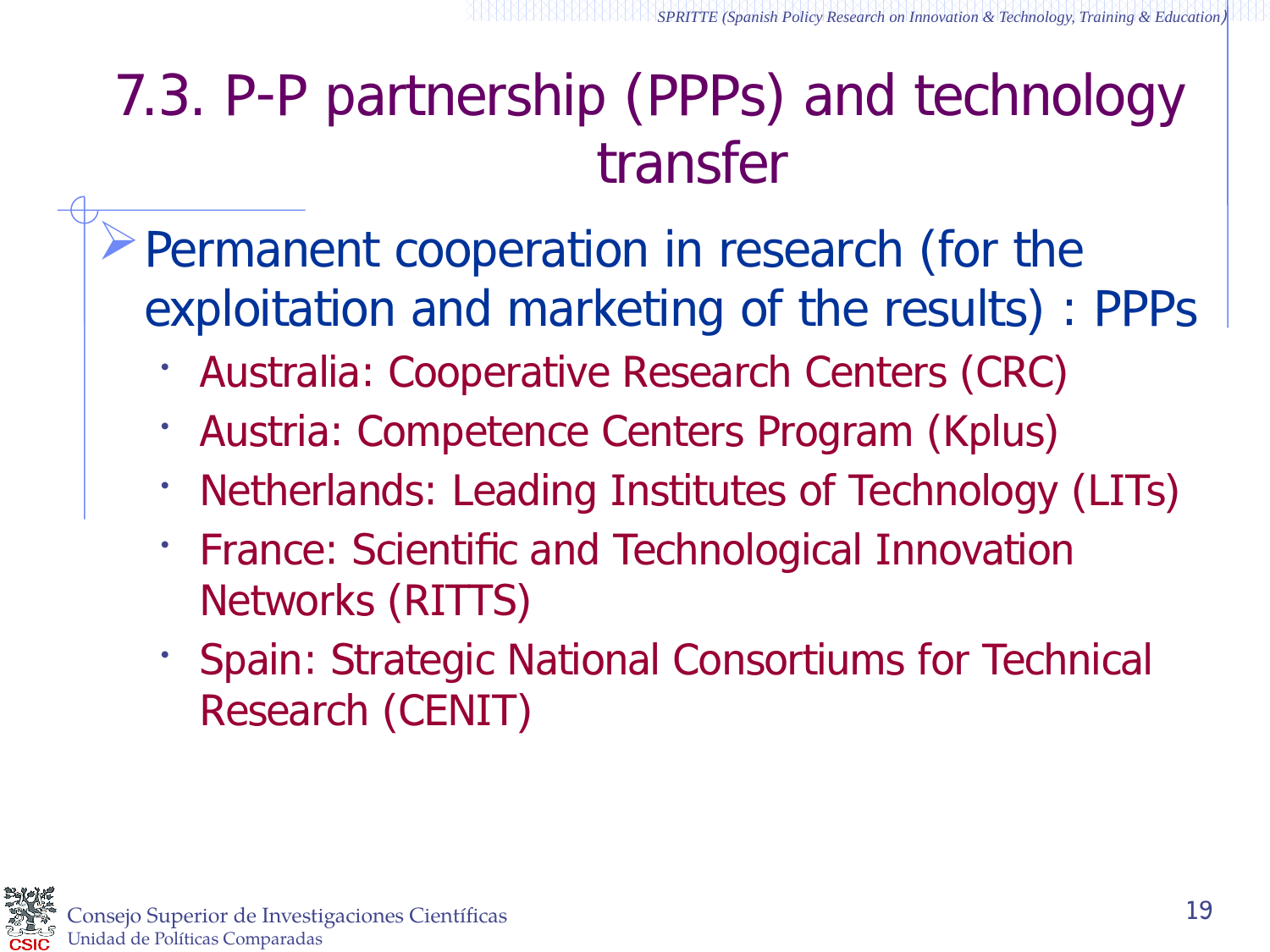

# 7.3. P-P partnership (PPPs) and technology transfer
Permanent cooperation in research (for the exploitation and marketing of the results) : PPPs
Australia: Cooperative Research Centers (CRC)
Austria: Competence Centers Program (Kplus)
Netherlands: Leading Institutes of Technology (LITs)
France: Scientific and Technological Innovation Networks (RITTS)
Spain: Strategic National Consortiums for Technical Research (CENIT)
19